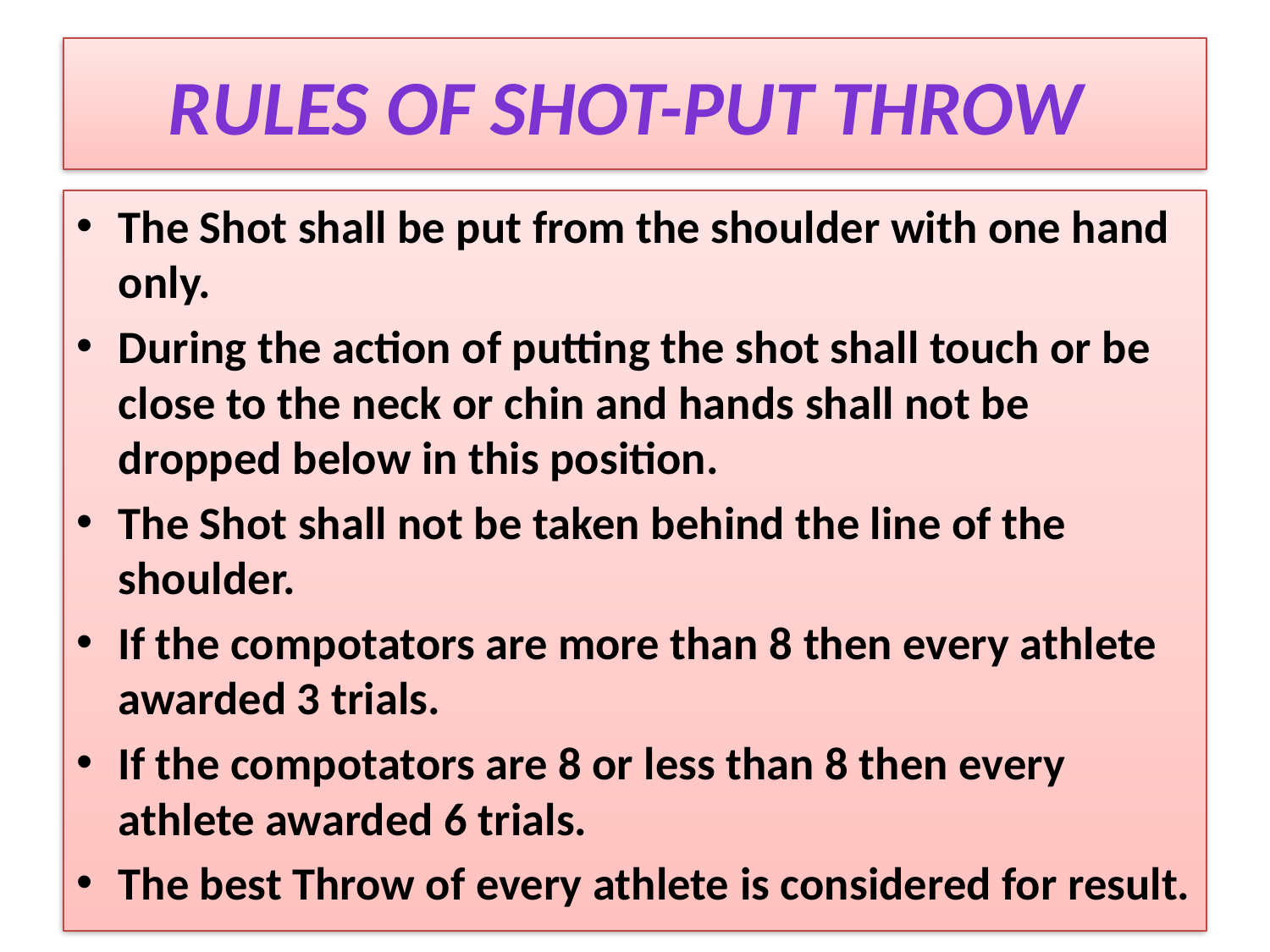

# Rules of shot-put throw
The Shot shall be put from the shoulder with one hand only.
During the action of putting the shot shall touch or be close to the neck or chin and hands shall not be dropped below in this position.
The Shot shall not be taken behind the line of the shoulder.
If the compotators are more than 8 then every athlete awarded 3 trials.
If the compotators are 8 or less than 8 then every athlete awarded 6 trials.
The best Throw of every athlete is considered for result.